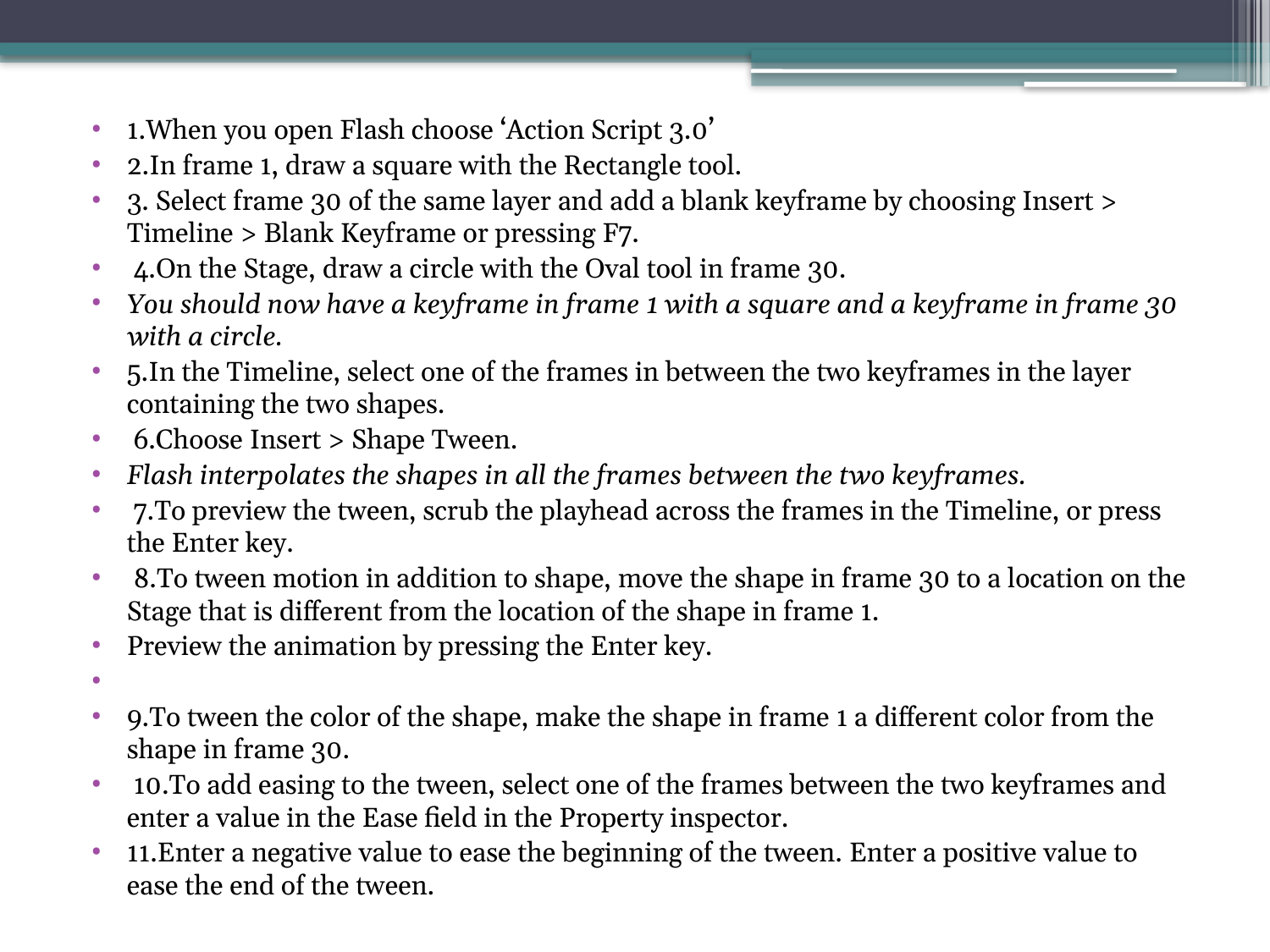

1.When you open Flash choose ‘Action Script 3.0’
2.In frame 1, draw a square with the Rectangle tool.
3. Select frame 30 of the same layer and add a blank keyframe by choosing Insert > Timeline > Blank Keyframe or pressing F7.
 4.On the Stage, draw a circle with the Oval tool in frame 30.
You should now have a keyframe in frame 1 with a square and a keyframe in frame 30 with a circle.
5.In the Timeline, select one of the frames in between the two keyframes in the layer containing the two shapes.
 6.Choose Insert > Shape Tween.
Flash interpolates the shapes in all the frames between the two keyframes.
 7.To preview the tween, scrub the playhead across the frames in the Timeline, or press the Enter key.
 8.To tween motion in addition to shape, move the shape in frame 30 to a location on the Stage that is different from the location of the shape in frame 1.
Preview the animation by pressing the Enter key.

9.To tween the color of the shape, make the shape in frame 1 a different color from the shape in frame 30.
 10.To add easing to the tween, select one of the frames between the two keyframes and enter a value in the Ease field in the Property inspector.
11.Enter a negative value to ease the beginning of the tween. Enter a positive value to ease the end of the tween.